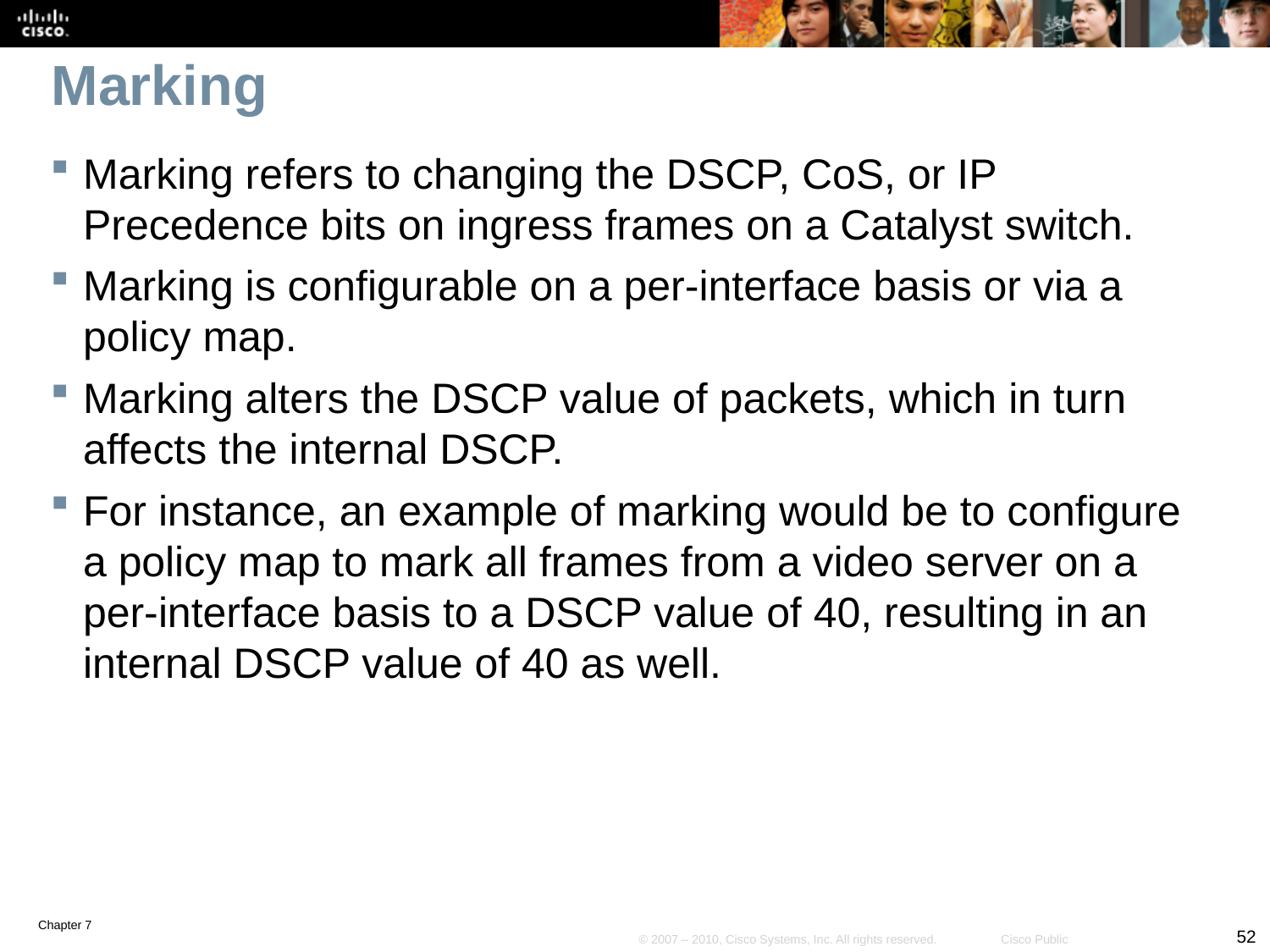

# Marking
Marking refers to changing the DSCP, CoS, or IP Precedence bits on ingress frames on a Catalyst switch.
Marking is configurable on a per-interface basis or via a policy map.
Marking alters the DSCP value of packets, which in turn affects the internal DSCP.
For instance, an example of marking would be to configure a policy map to mark all frames from a video server on a per-interface basis to a DSCP value of 40, resulting in an internal DSCP value of 40 as well.